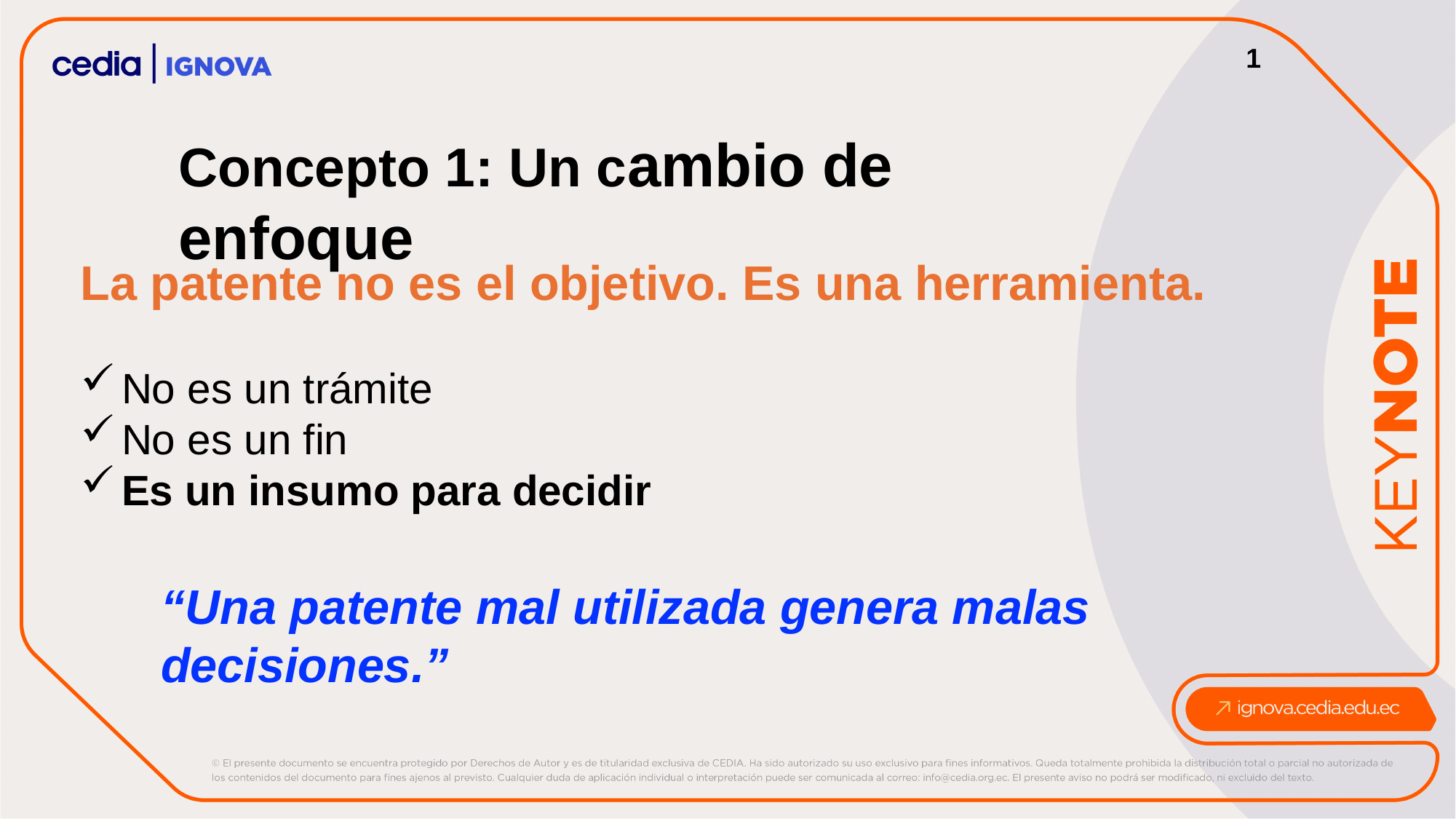

1
Concepto 1: Un cambio de enfoque
La patente no es el objetivo. Es una herramienta.

No es un trámite
No es un fin
Es un insumo para decidir

“Una patente mal utilizada genera malas decisiones.”